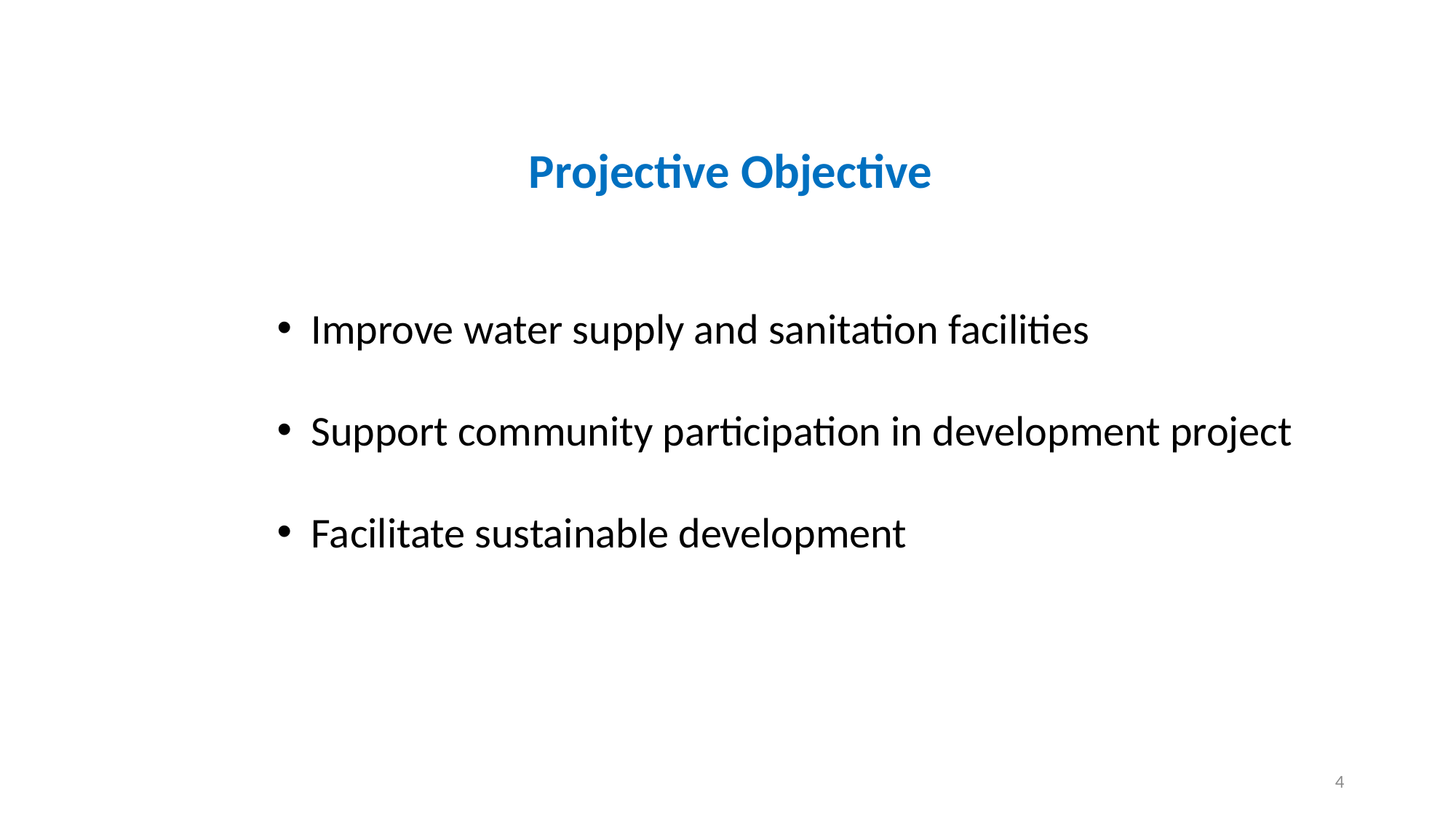

Projective Objective
Improve water supply and sanitation facilities

Support community participation in development project

Facilitate sustainable development
4